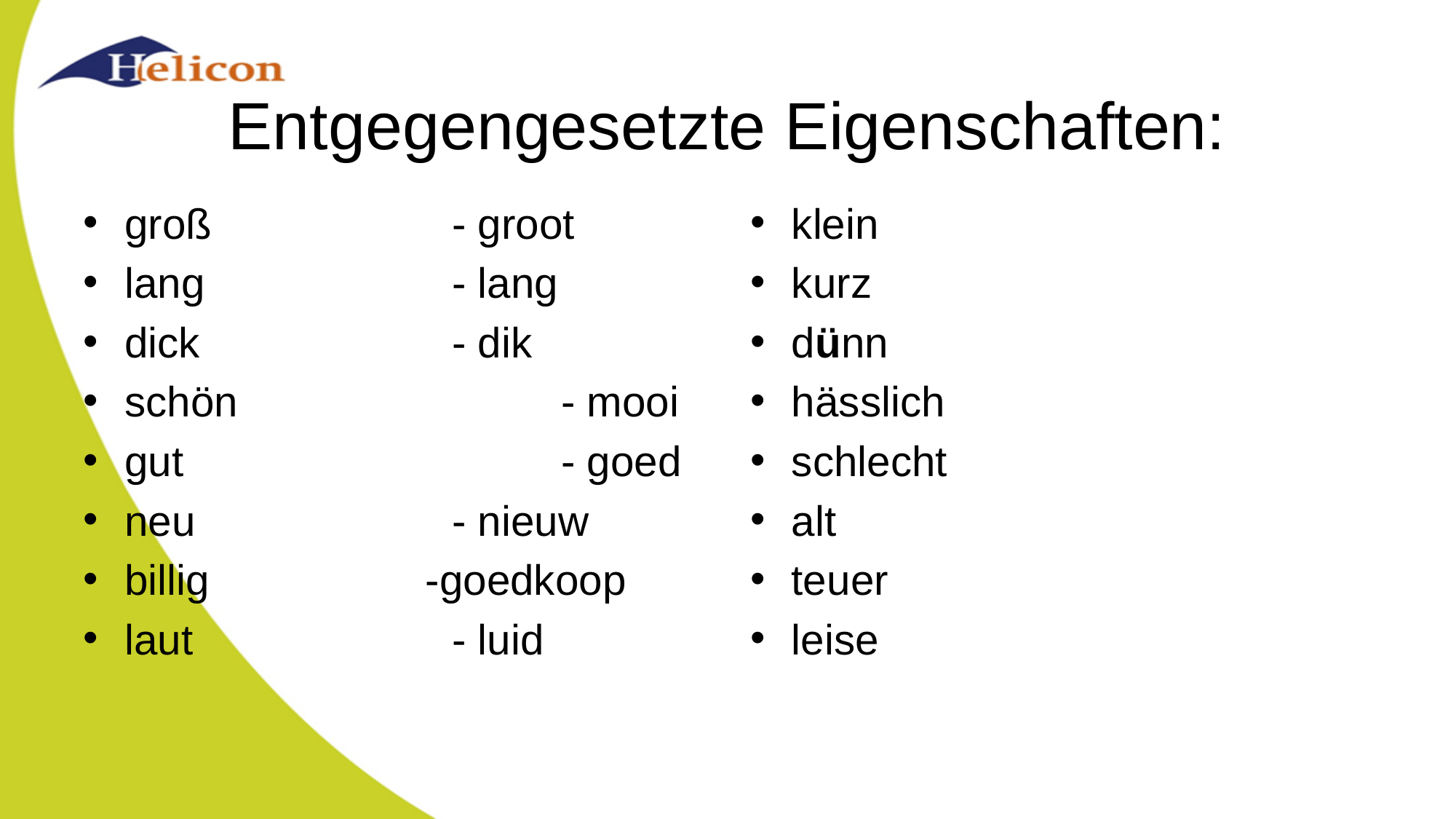

# Entgegengesetzte Eigenschaften:
groß			- groot
lang			- lang
dick			- dik
schön			- mooi
gut				- goed
neu 			- nieuw
billig		       -goedkoop
laut			- luid

klein
kurz
dünn
hässlich
schlecht
alt
teuer
leise